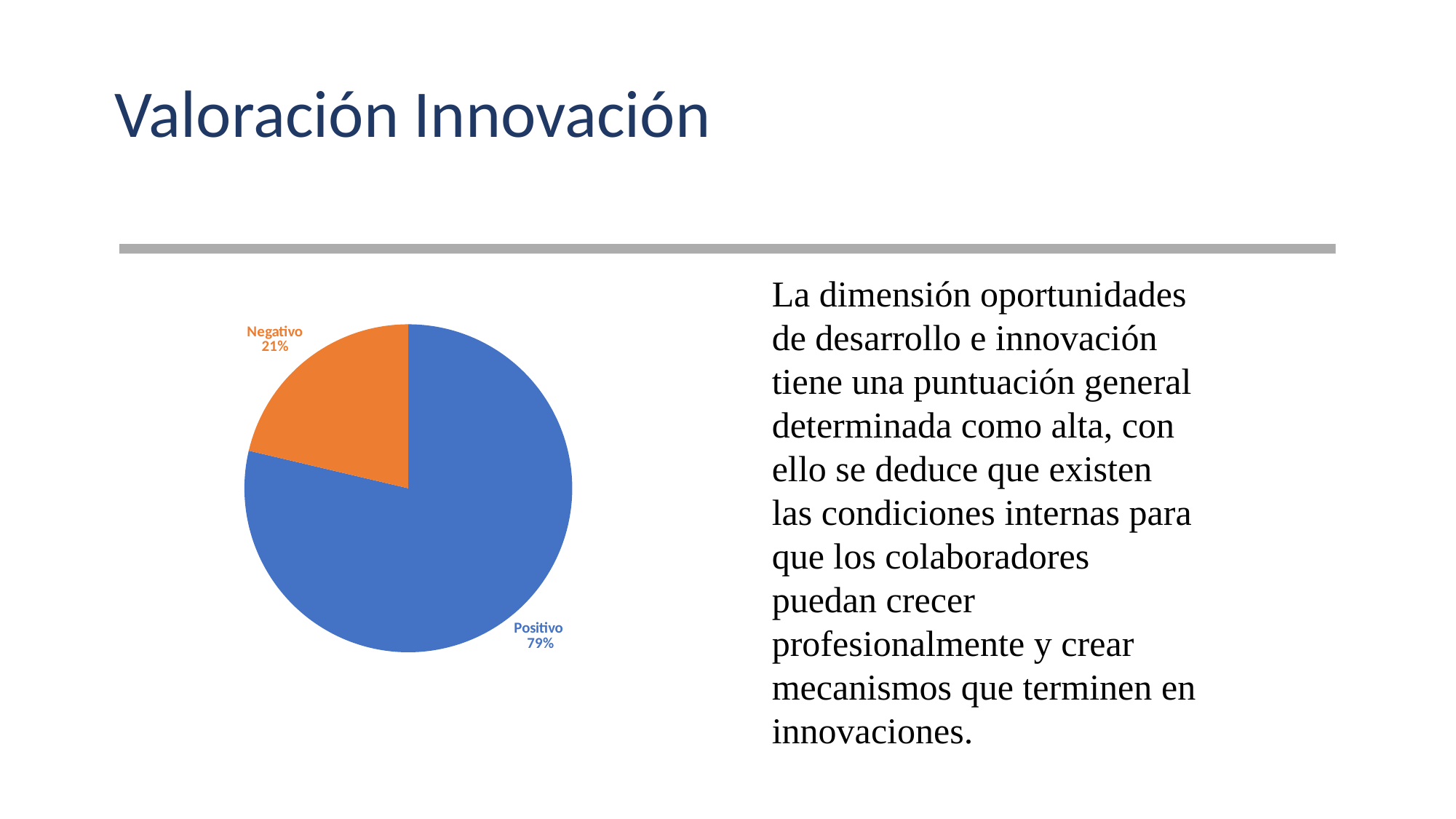

# Valoración Innovación

La dimensión oportunidades de desarrollo e innovación tiene una puntuación general determinada como alta, con ello se deduce que existen las condiciones internas para que los colaboradores puedan crecer profesionalmente y crear mecanismos que terminen en innovaciones.

### Chart

| Category |  |
|---|---|
| Positivo  | 0.7868 |
| Negativo | 0.2132 |